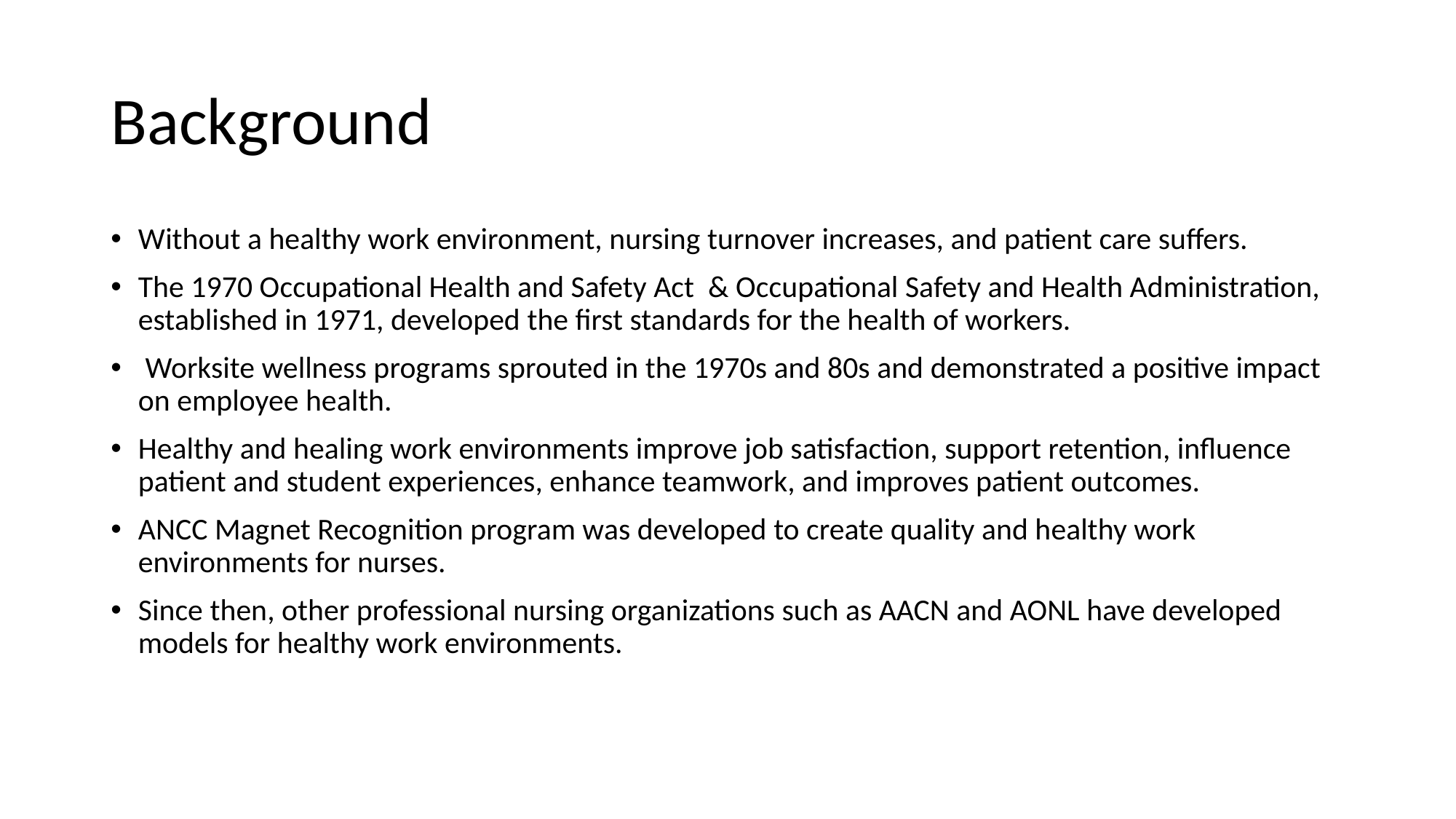

# Background
Without a healthy work environment, nursing turnover increases, and patient care suffers.
The 1970 Occupational Health and Safety Act  & Occupational Safety and Health Administration, established in 1971, developed the first standards for the health of workers.
 Worksite wellness programs sprouted in the 1970s and 80s and demonstrated a positive impact on employee health.
Healthy and healing work environments improve job satisfaction, support retention, influence patient and student experiences, enhance teamwork, and improves patient outcomes.
ANCC Magnet Recognition program was developed to create quality and healthy work environments for nurses.
Since then, other professional nursing organizations such as AACN and AONL have developed models for healthy work environments.